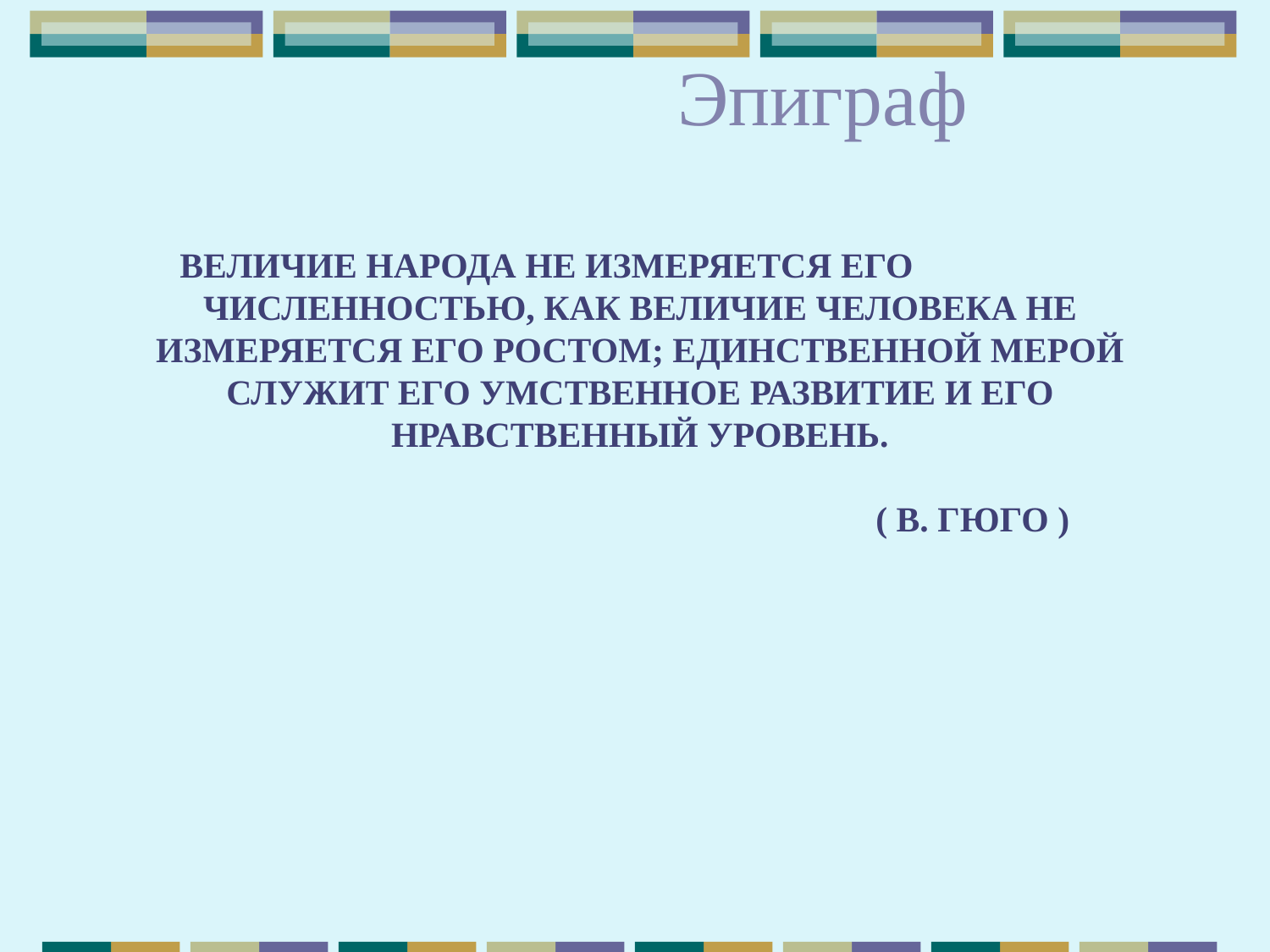

Эпиграф

# Величие народа не измеряется его                      численностью, как величие человека не измеряется его ростом; единственной мерой служит его умственное развитие и его нравственный уровень. ( В. Гюго )